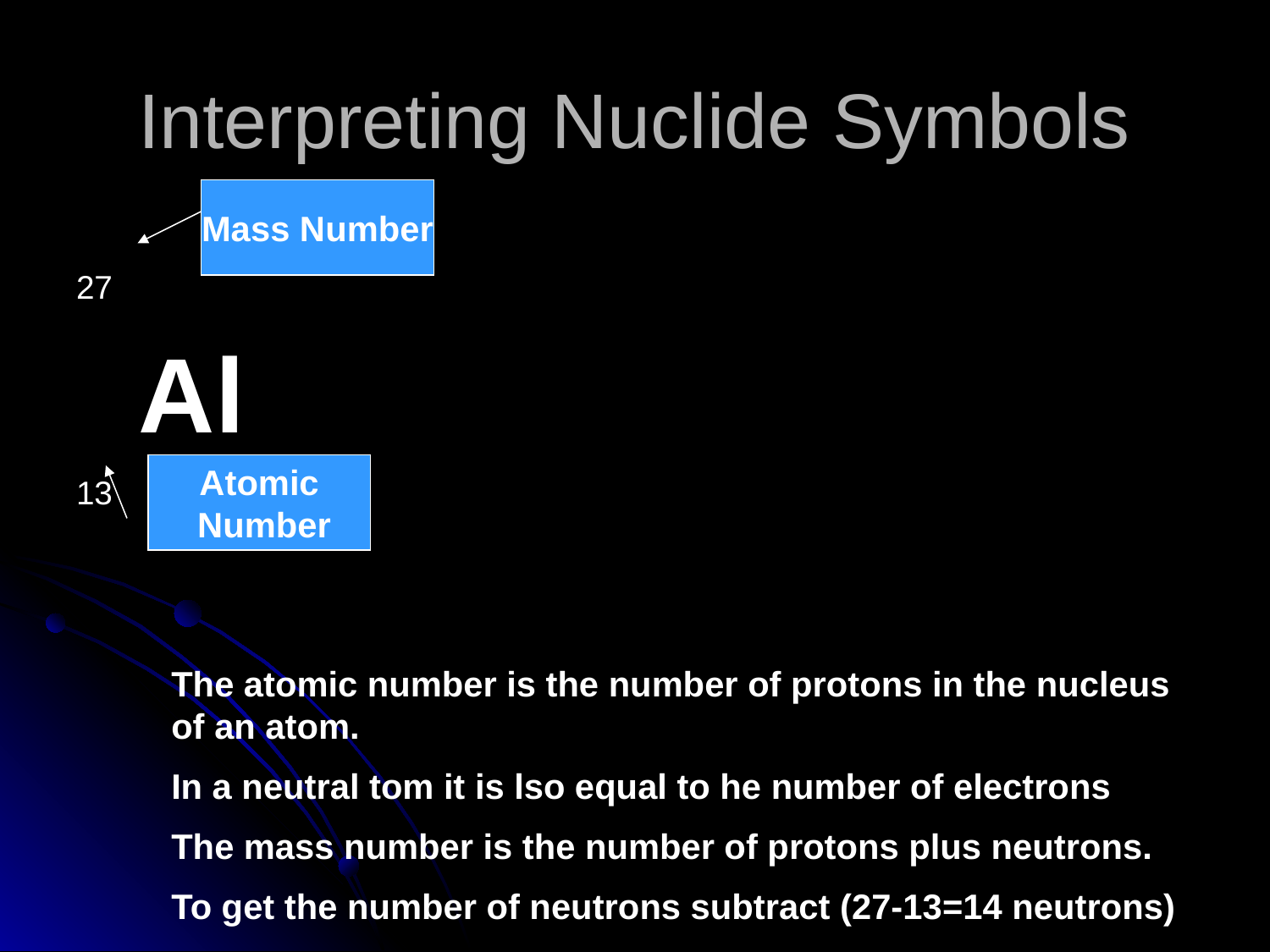

# Interpreting Nuclide Symbols
Mass Number

27
    Al
13

Atomic
 Number

The atomic number is the number of protons in the nucleus of an atom.
In a neutral tom it is lso equal to he number of electrons
The mass number is the number of protons plus neutrons.
To get the number of neutrons subtract (27-13=14 neutrons)